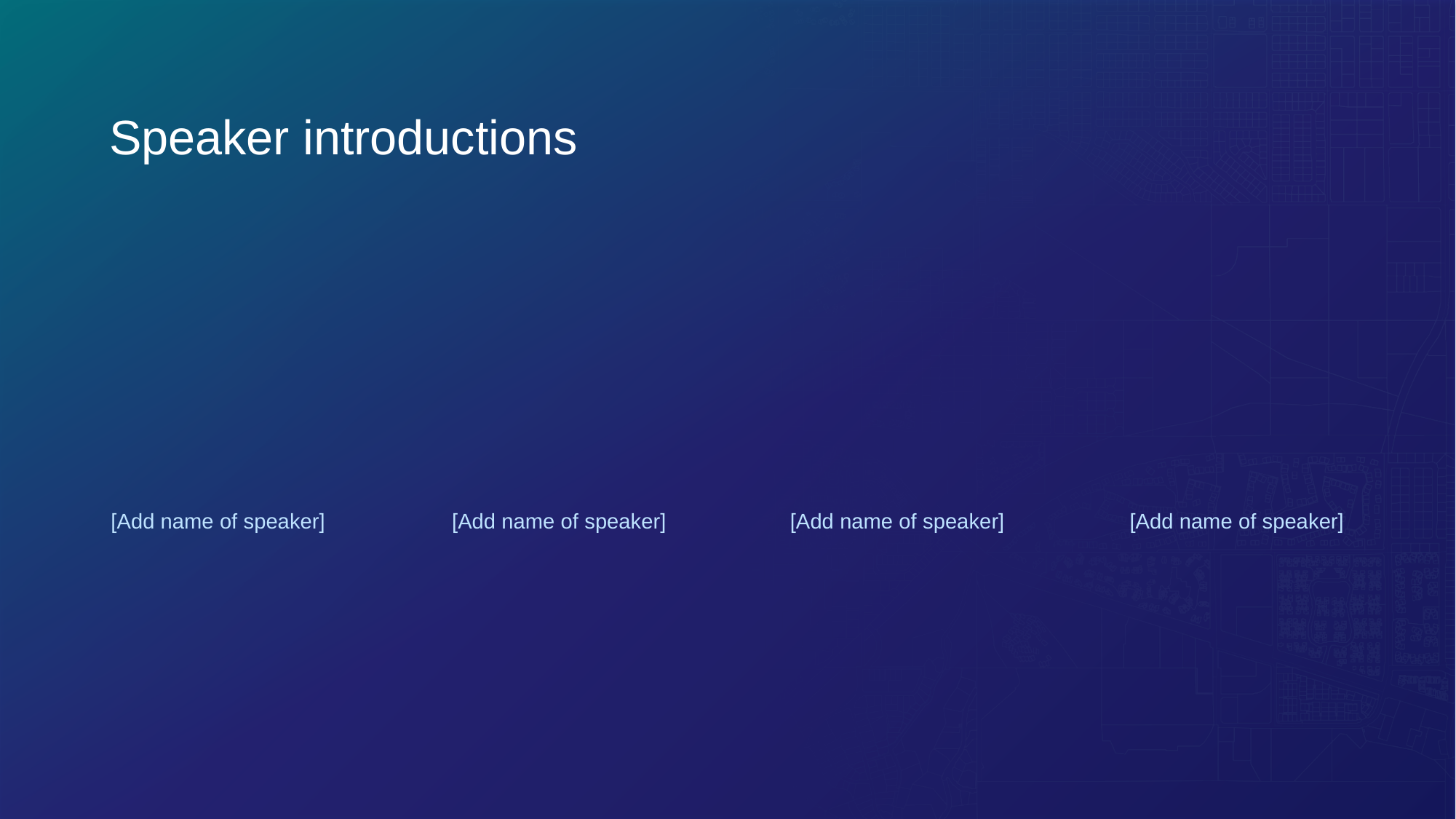

# Speaker introductions

[Add name of speaker]
[Add name of speaker]
[Add name of speaker]
[Add name of speaker]